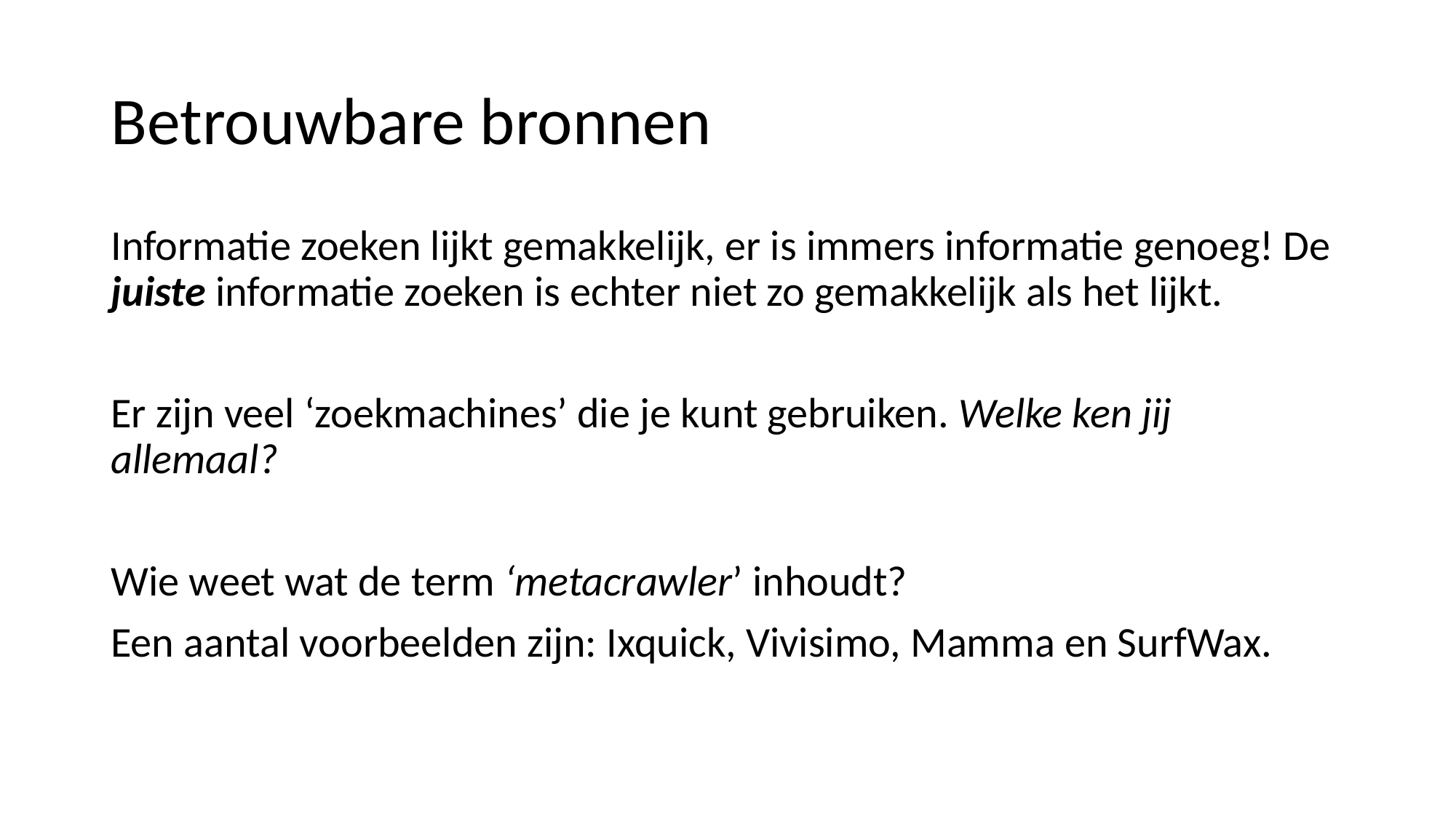

# Betrouwbare bronnen
Informatie zoeken lijkt gemakkelijk, er is immers informatie genoeg! De juiste informatie zoeken is echter niet zo gemakkelijk als het lijkt.

Er zijn veel ‘zoekmachines’ die je kunt gebruiken. Welke ken jij allemaal?

Wie weet wat de term ‘metacrawler’ inhoudt?
Een aantal voorbeelden zijn: Ixquick, Vivisimo, Mamma en SurfWax.